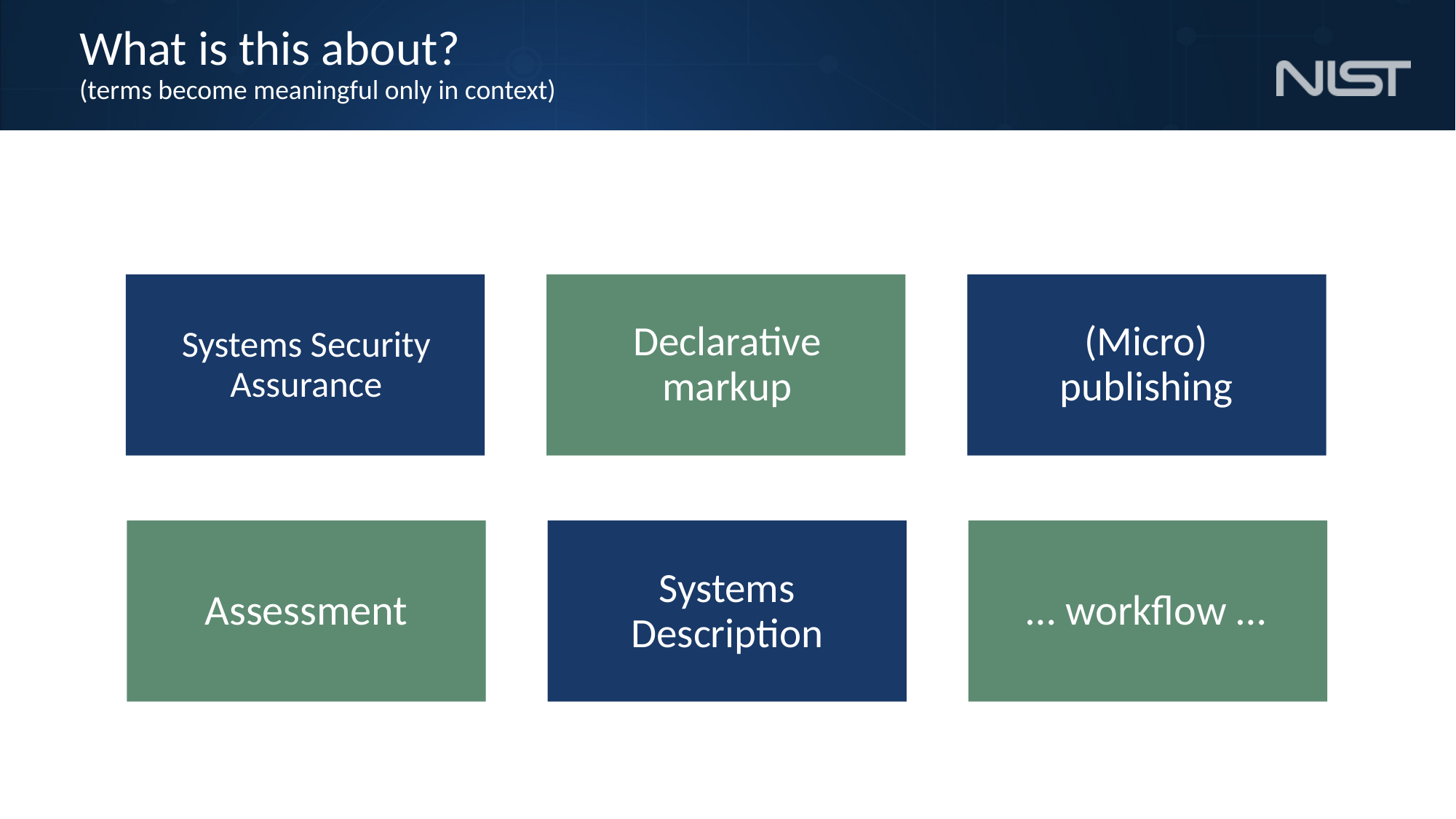

# What is this about? (terms become meaningful only in context)
Systems Security Assurance
Declarative markup
(Micro) publishing
Assessment
Systems Description
… workflow …